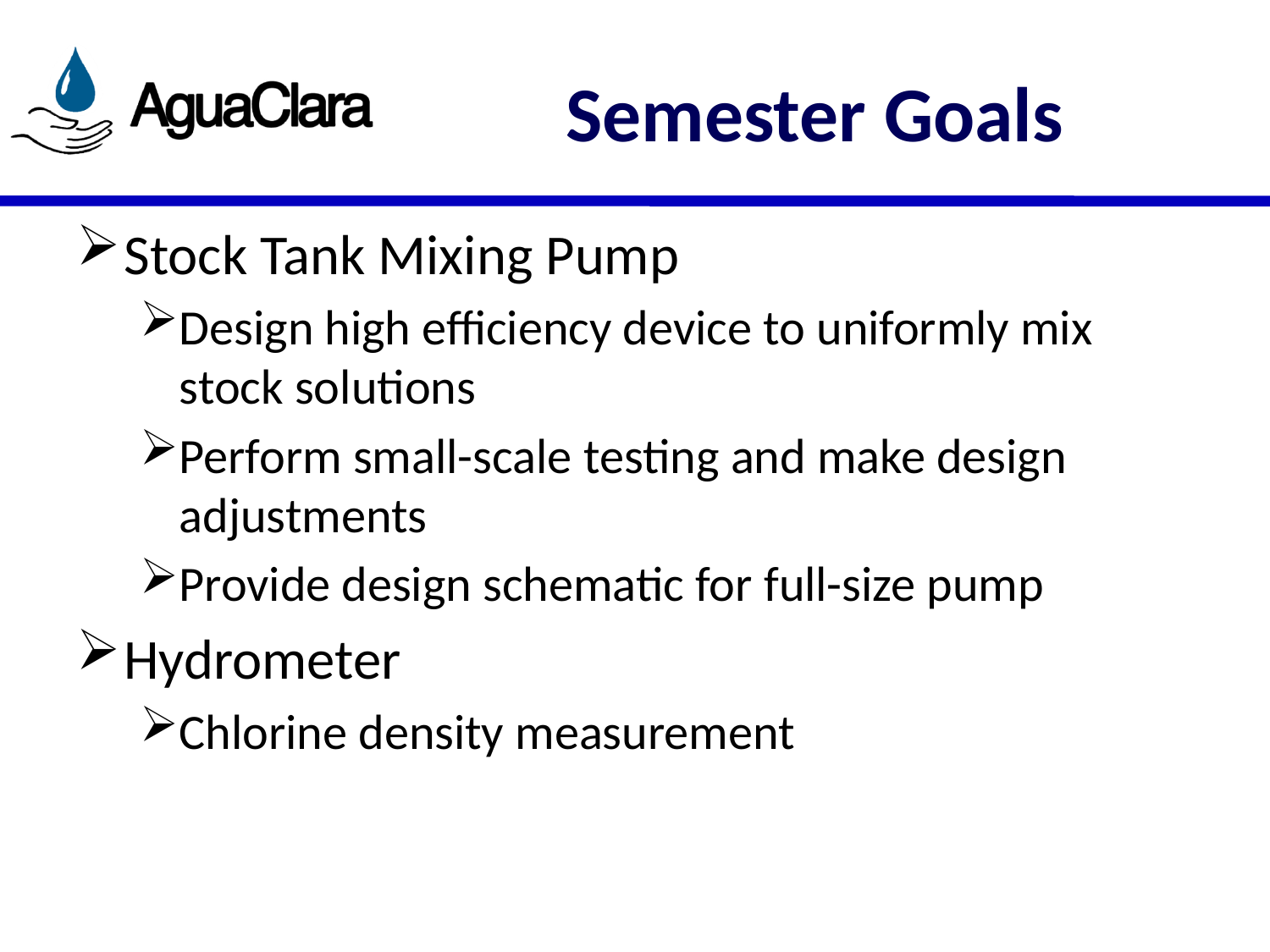

# Semester Goals
Stock Tank Mixing Pump
Design high efficiency device to uniformly mix stock solutions
Perform small-scale testing and make design adjustments
Provide design schematic for full-size pump
Hydrometer
Chlorine density measurement